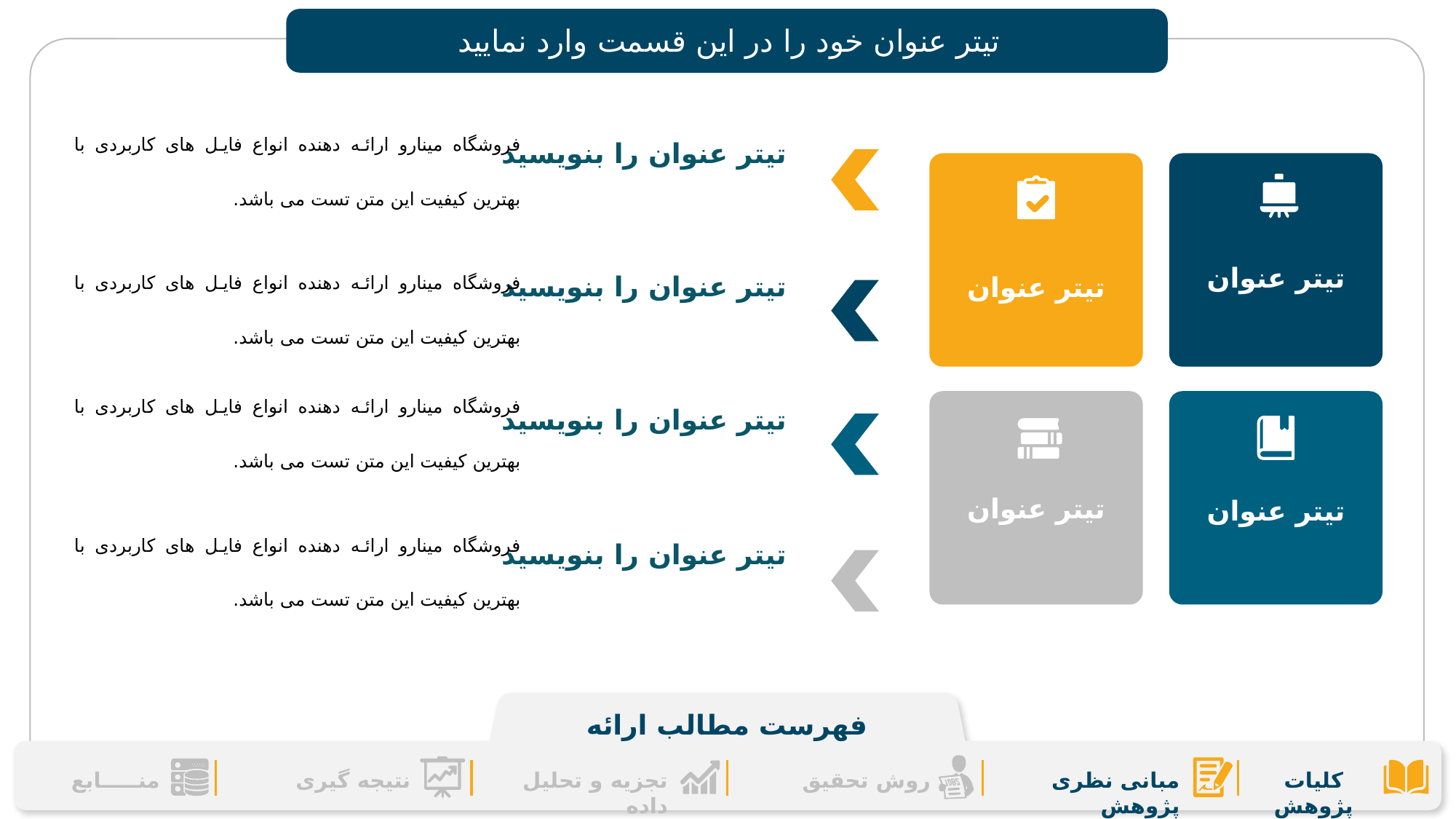

تیتر عنوان خود را در این قسمت وارد نمایید
فروشگاه مینارو ارائه دهنده انواع فایل های کاربردی با بهترین کیفیت این متن تست می باشد.
تیتر عنوان را بنویسید

تیتر عنوان

تیتر عنوان

فروشگاه مینارو ارائه دهنده انواع فایل های کاربردی با بهترین کیفیت این متن تست می باشد.
تیتر عنوان را بنویسید
فروشگاه مینارو ارائه دهنده انواع فایل های کاربردی با بهترین کیفیت این متن تست می باشد.

تیتر عنوان

تیتر عنوان

تیتر عنوان را بنویسید
فروشگاه مینارو ارائه دهنده انواع فایل های کاربردی با بهترین کیفیت این متن تست می باشد.
تیتر عنوان را بنویسید